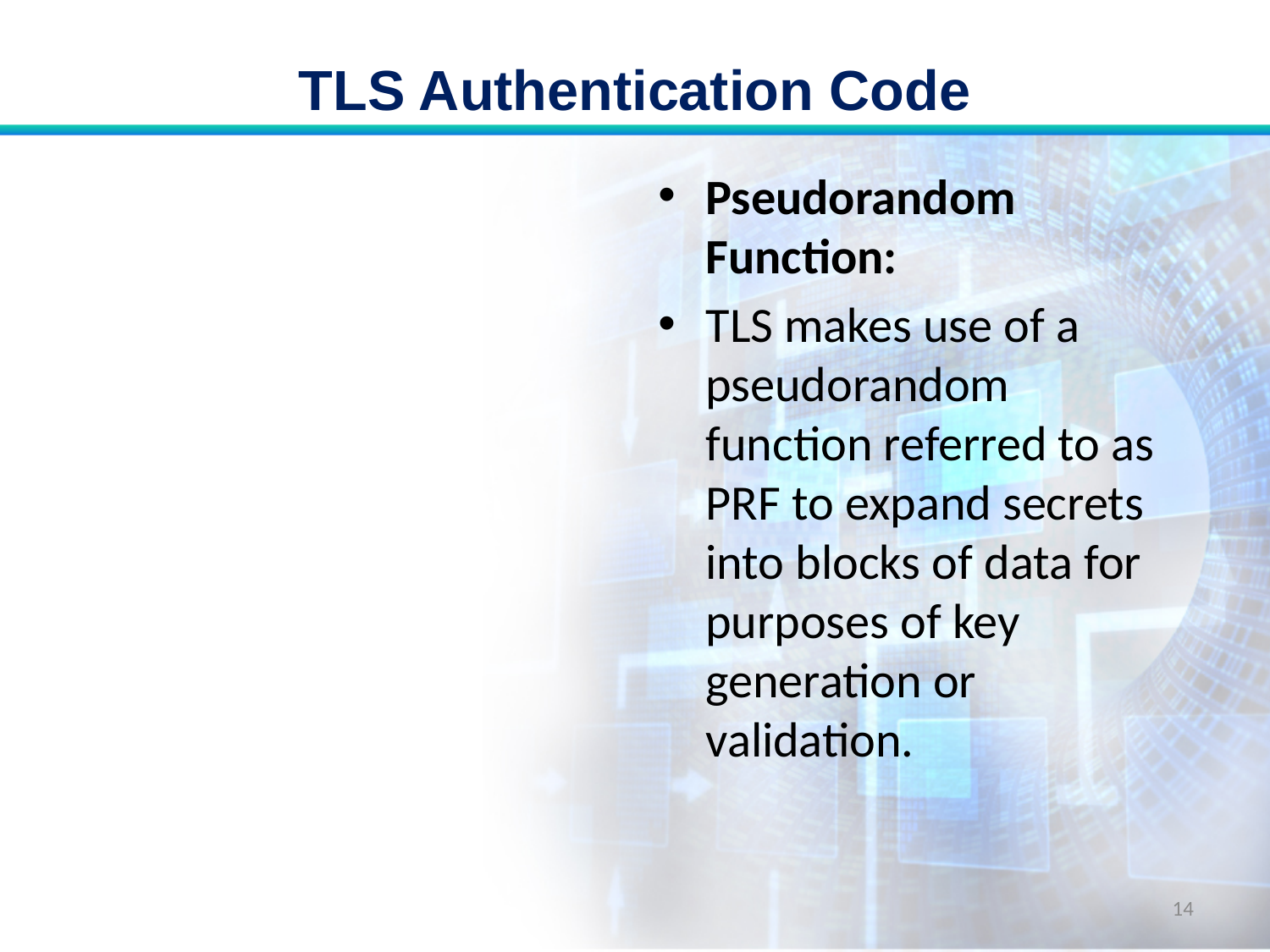

# TLS Authentication Code
Pseudorandom Function:
TLS makes use of a pseudorandom function referred to as PRF to expand secrets into blocks of data for purposes of key generation or validation.
14